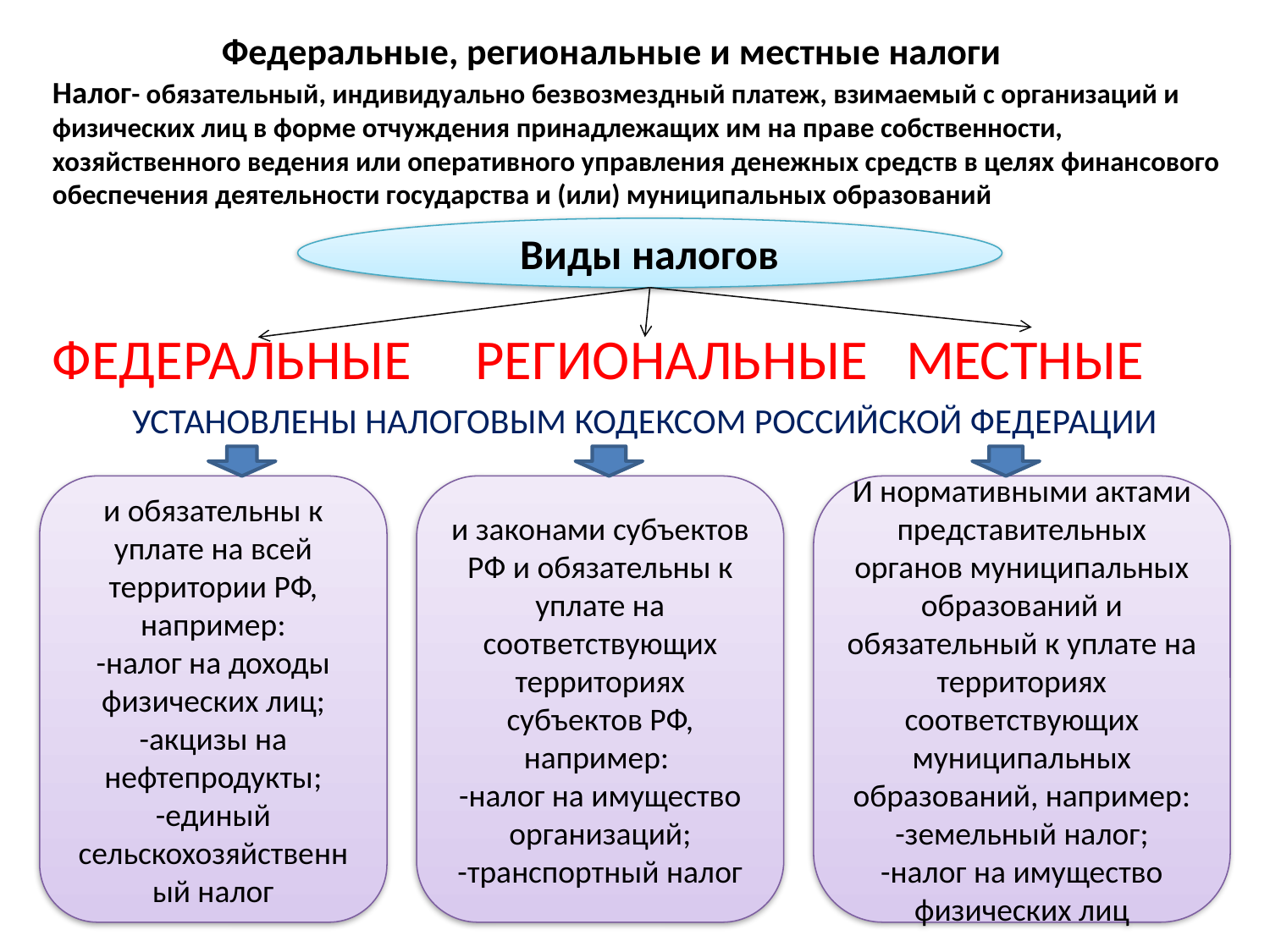

# Федеральные, региональные и местные налоги Налог- обязательный, индивидуально безвозмездный платеж, взимаемый с организаций и физических лиц в форме отчуждения принадлежащих им на праве собственности, хозяйственного ведения или оперативного управления денежных средств в целях финансового обеспечения деятельности государства и (или) муниципальных образований
Виды налогов

ФЕДЕРАЛЬНЫЕ     РЕГИОНАЛЬНЫЕ   МЕСТНЫЕ
УСТАНОВЛЕНЫ НАЛОГОВЫМ КОДЕКСОМ РОССИЙСКОЙ ФЕДЕРАЦИИ

и обязательны к уплате на всей территории РФ, например:
-налог на доходы физических лиц;
-акцизы на нефтепродукты;
-единый сельскохозяйственный налог
и законами субъектов РФ и обязательны к уплате на соответствующих территориях субъектов РФ, например:
-налог на имущество организаций;
-транспортный налог
И нормативными актами представительных органов муниципальных образований и обязательный к уплате на территориях соответствующих муниципальных образований, например:
-земельный налог;
-налог на имущество физических лиц